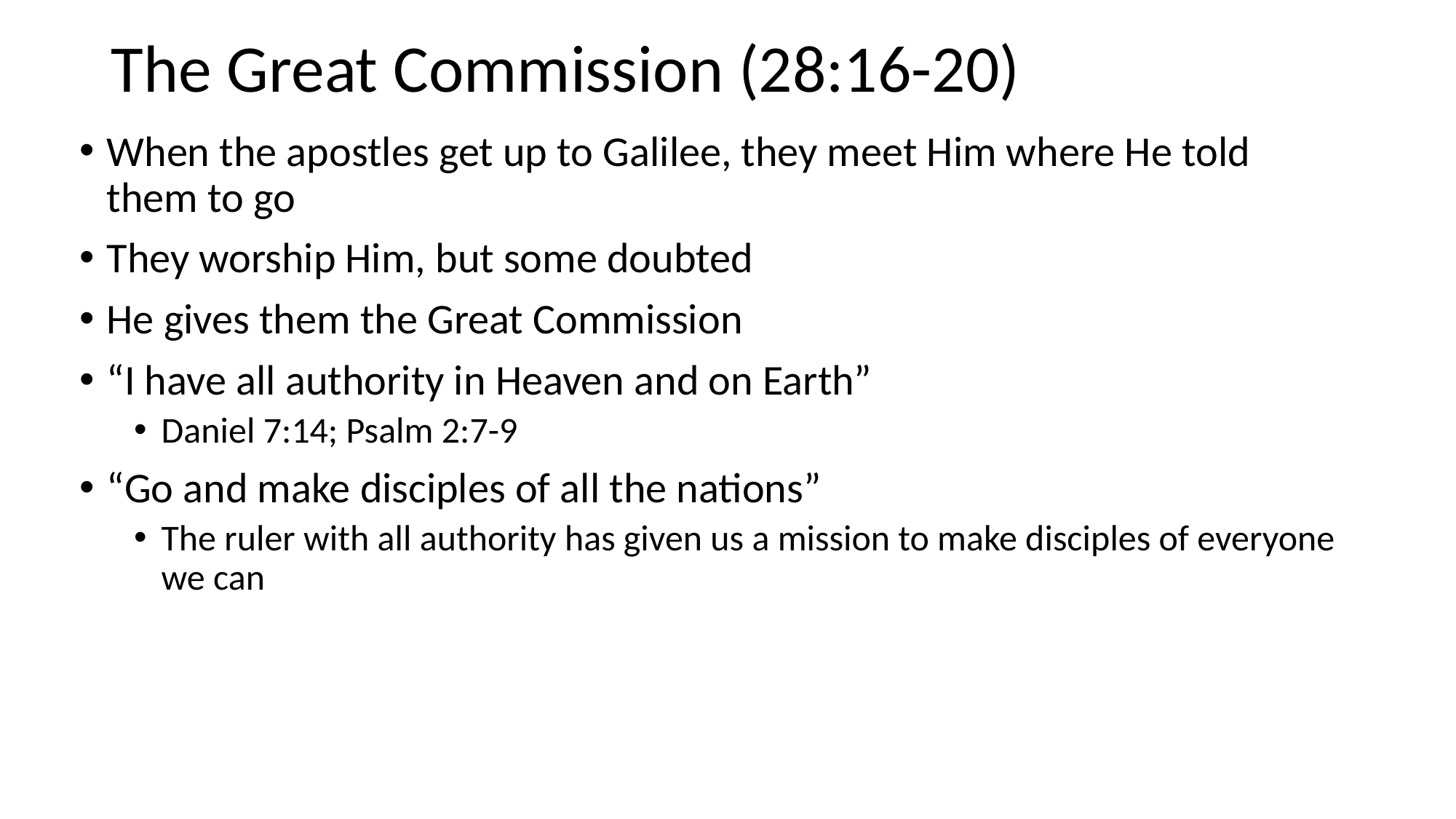

# The Great Commission (28:16-20)
When the apostles get up to Galilee, they meet Him where He told them to go
They worship Him, but some doubted
He gives them the Great Commission
“I have all authority in Heaven and on Earth”
Daniel 7:14; Psalm 2:7-9
“Go and make disciples of all the nations”
The ruler with all authority has given us a mission to make disciples of everyone we can